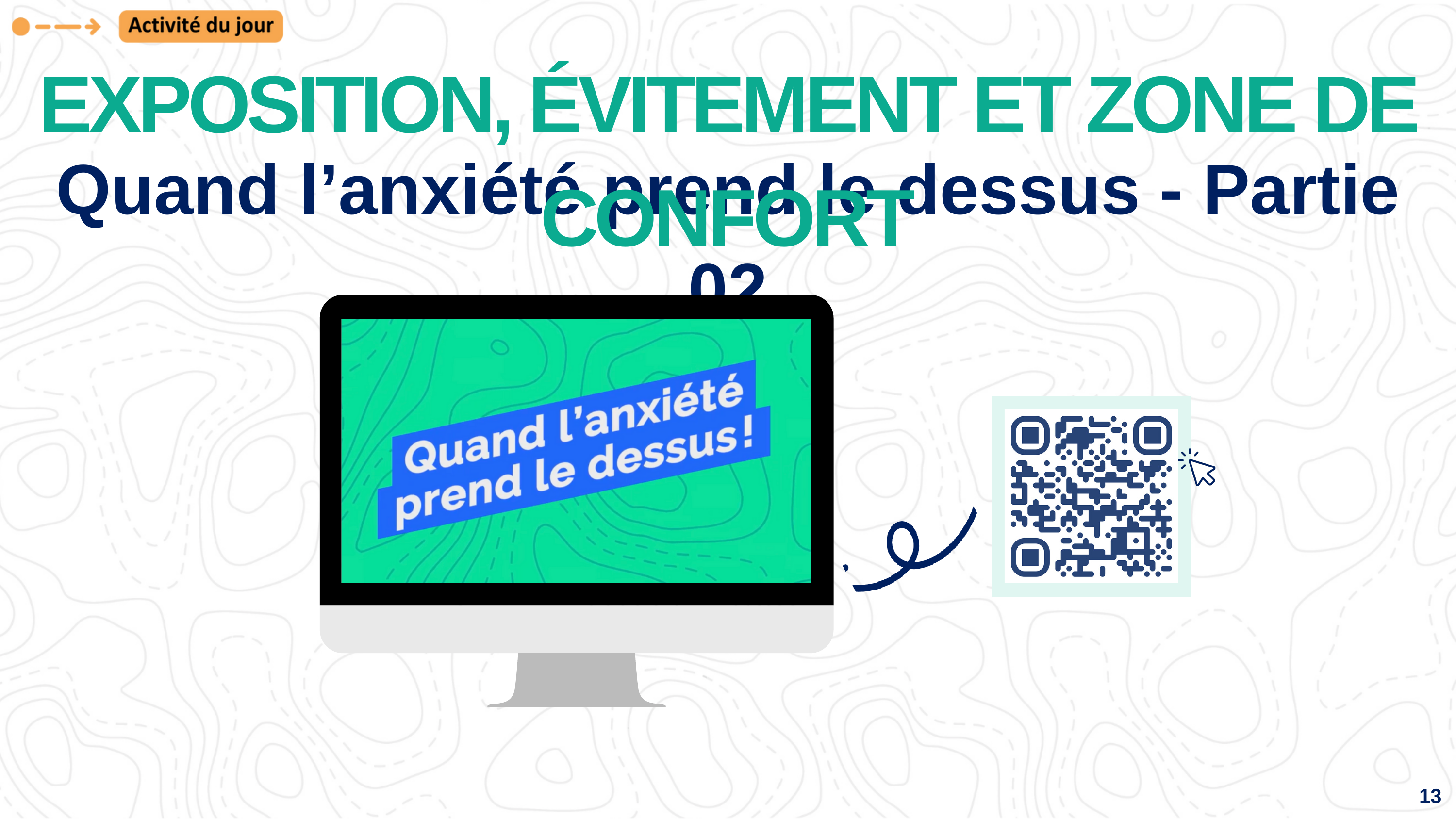

EXPOSITION, ÉVITEMENT ET ZONE DE CONFORT
Quand l’anxiété prend le dessus - Partie 02

13